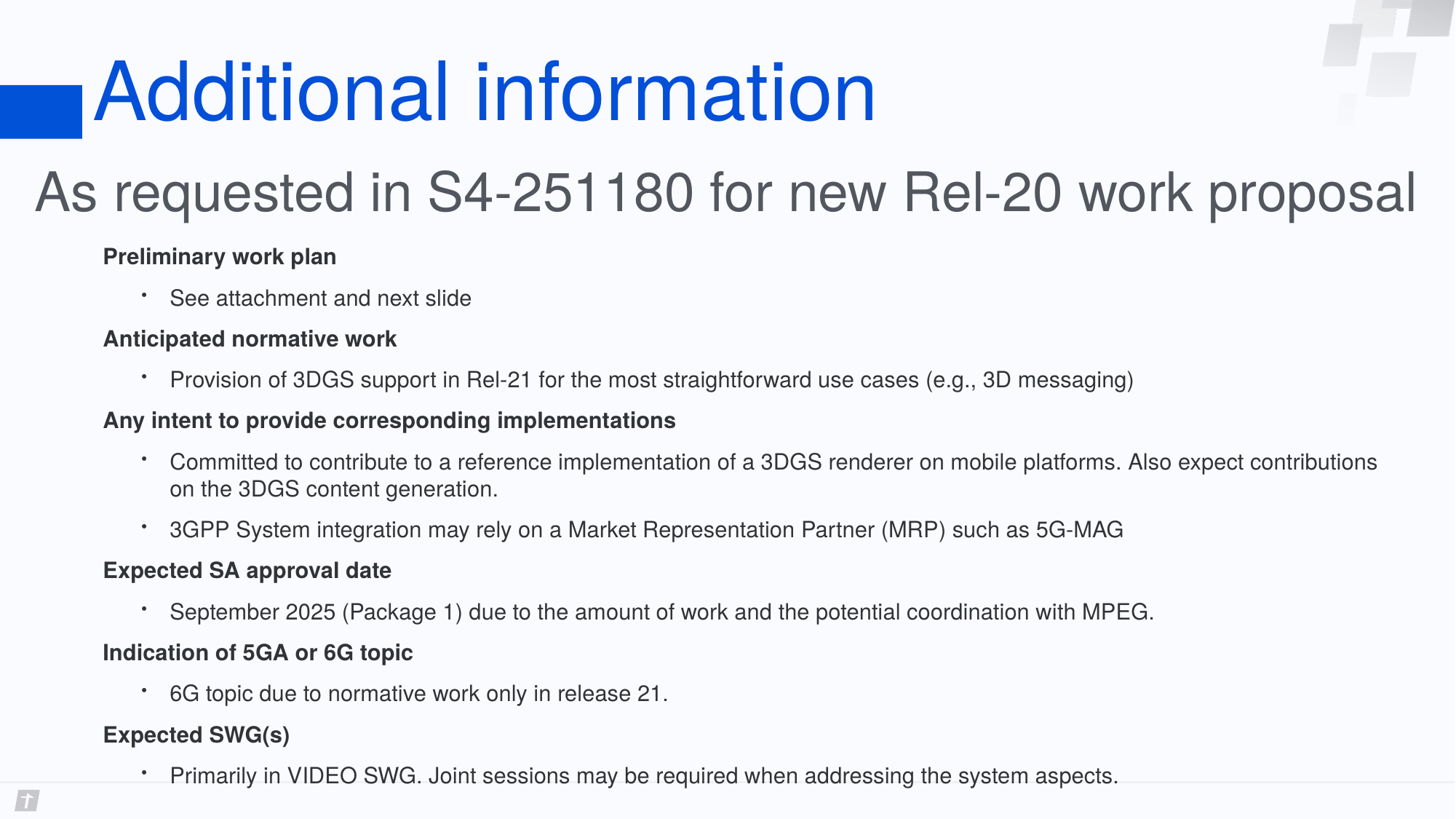

# Additional information
As requested in S4-251180 for new Rel-20 work proposal
Preliminary work plan
See attachment and next slide
Anticipated normative work
Provision of 3DGS support in Rel-21 for the most straightforward use cases (e.g., 3D messaging)
Any intent to provide corresponding implementations
Committed to contribute to a reference implementation of a 3DGS renderer on mobile platforms. Also expect contributions on the 3DGS content generation.
3GPP System integration may rely on a Market Representation Partner (MRP) such as 5G-MAG
Expected SA approval date
September 2025 (Package 1) due to the amount of work and the potential coordination with MPEG.
Indication of 5GA or 6G topic
6G topic due to normative work only in release 21.
Expected SWG(s)
Primarily in VIDEO SWG. Joint sessions may be required when addressing the system aspects.